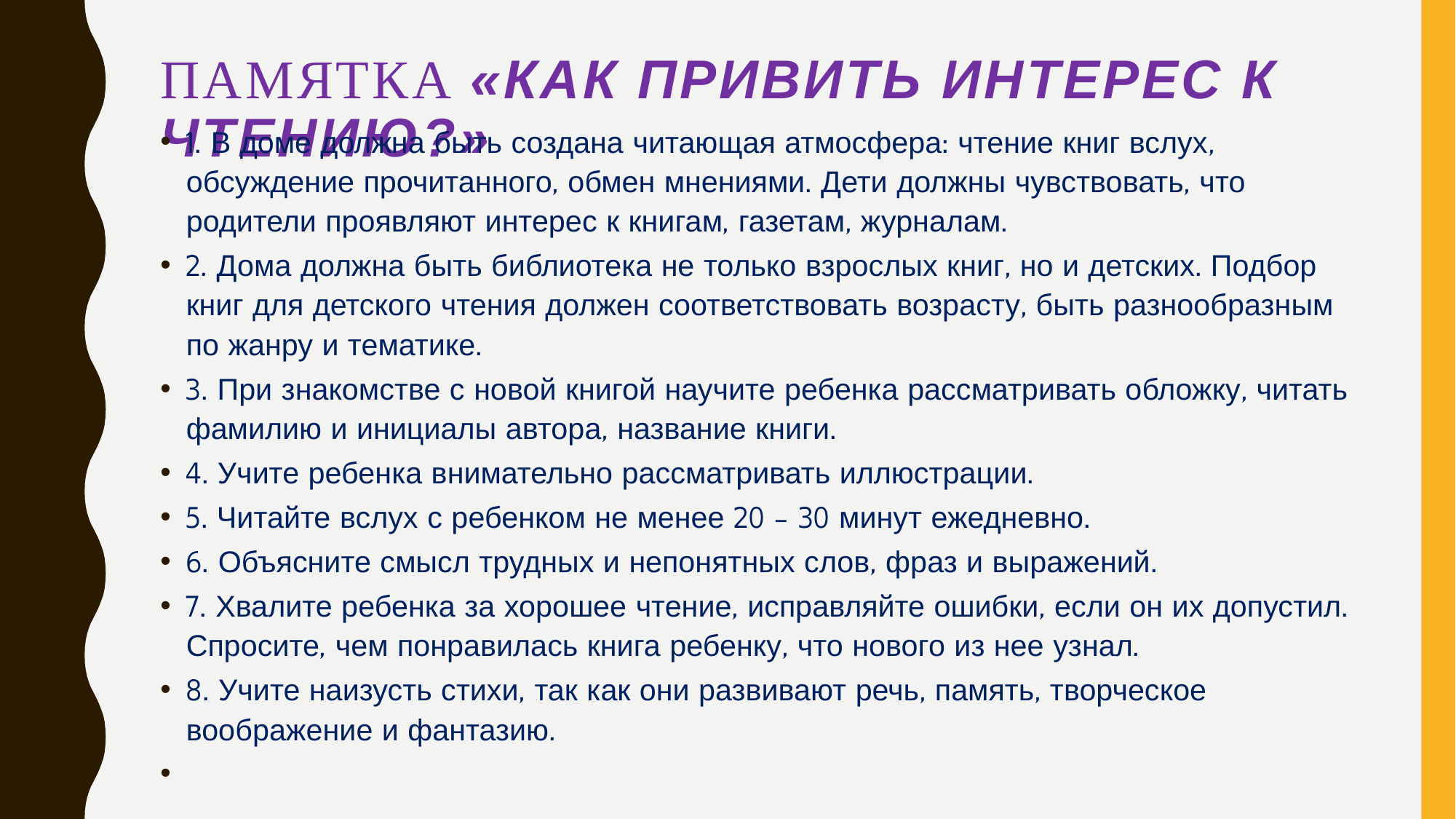

# Памятка «Как привить интерес к чтению?»
1. В доме должна быть создана читающая атмосфера: чтение книг вслух, обсуждение прочитанного, обмен мнениями. Дети должны чувствовать, что родители проявляют интерес к книгам, газетам, журналам.
2. Дома должна быть библиотека не только взрослых книг, но и детских. Подбор книг для детского чтения должен соответствовать возрасту, быть разнообразным по жанру и тематике.
3. При знакомстве с новой книгой научите ребенка рассматривать обложку, читать фамилию и инициалы автора, название книги.
4. Учите ребенка внимательно рассматривать иллюстрации.
5. Читайте вслух с ребенком не менее 20 – 30 минут ежедневно.
6. Объясните смысл трудных и непонятных слов, фраз и выражений.
7. Хвалите ребенка за хорошее чтение, исправляйте ошибки, если он их допустил. Спросите, чем понравилась книга ребенку, что нового из нее узнал.
8. Учите наизусть стихи, так как они развивают речь, память, творческое воображение и фантазию.